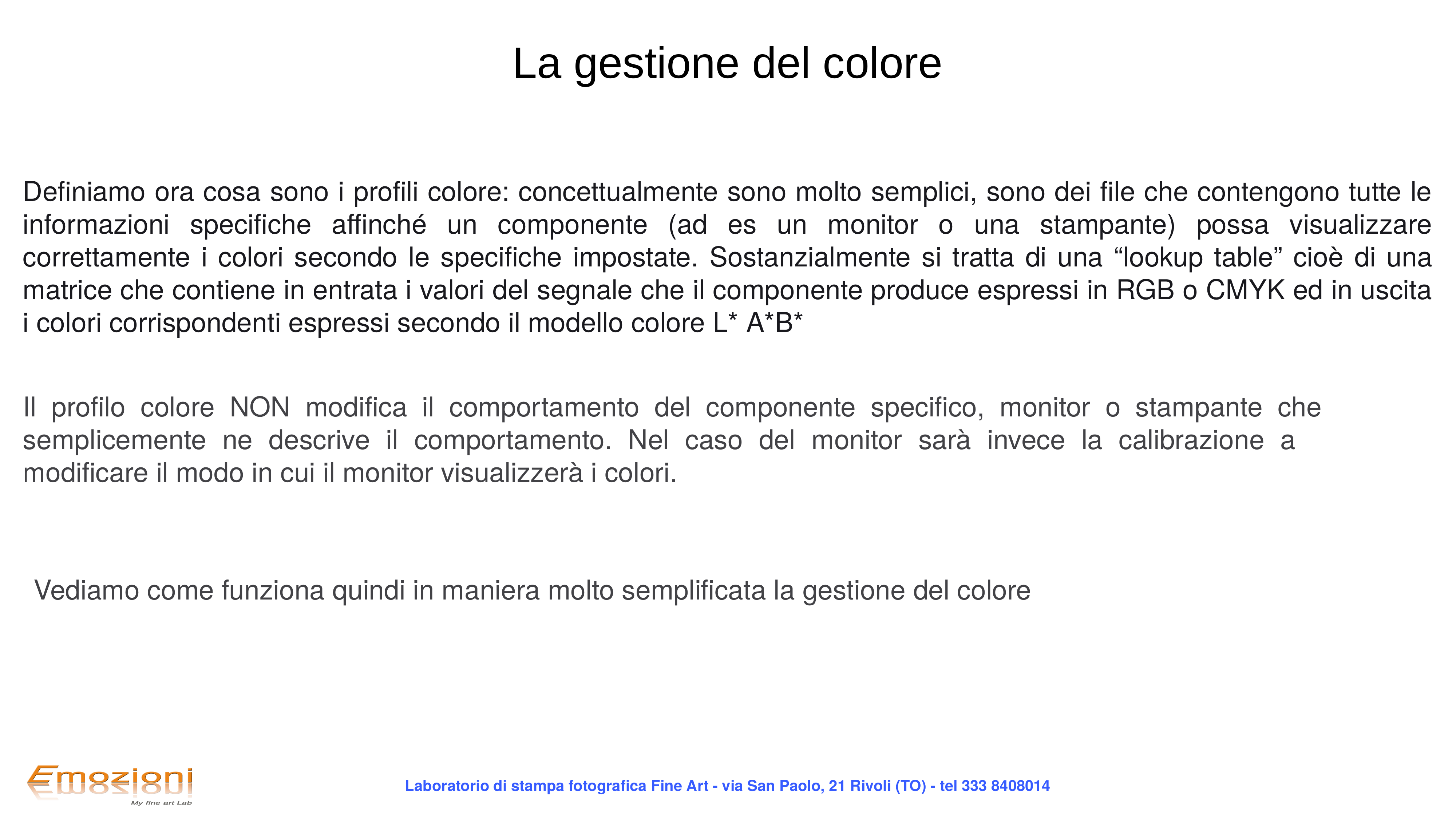

La gestione del colore
Definiamo ora cosa sono i profili colore: concettualmente sono molto semplici, sono dei file che contengono tutte le informazioni specifiche affinché un componente (ad es un monitor o una stampante) possa visualizzare correttamente i colori secondo le specifiche impostate. Sostanzialmente si tratta di una “lookup table” cioè di una matrice che contiene in entrata i valori del segnale che il componente produce espressi in RGB o CMYK ed in uscita i colori corrispondenti espressi secondo il modello colore L* A*B*
Il profilo colore NON modifica il comportamento del componente specifico, monitor o stampante che sia, ma semplicemente ne descrive il comportamento. Nel caso del monitor sarà invece la calibrazione a definire e modificare il modo in cui il monitor visualizzerà i colori.
Vediamo come funziona quindi in maniera molto semplificata la gestione del colore